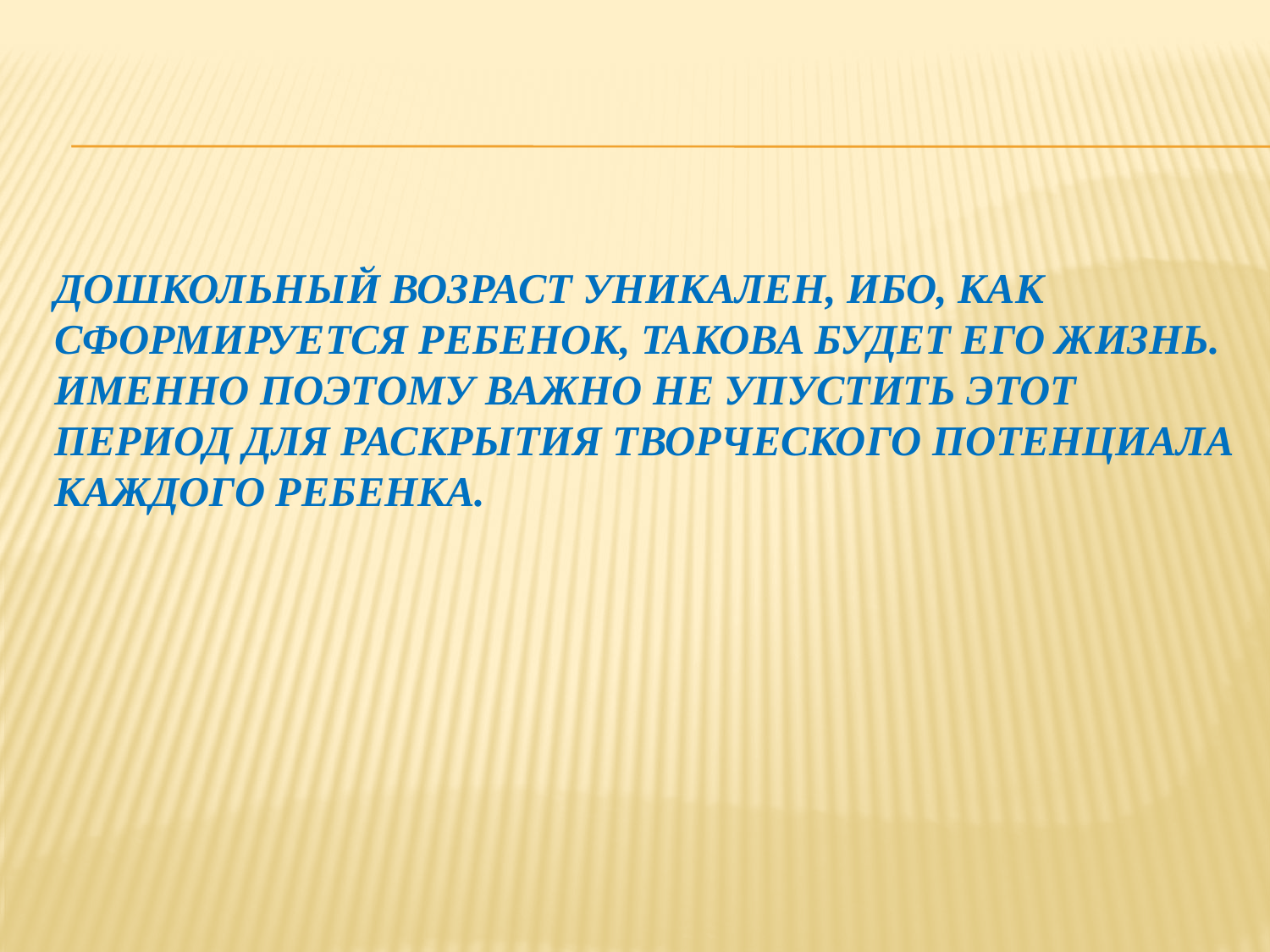

# Дошкольный возраст уникален, ибо, как сформируется ребенок, такова будет его жизнь. Именно поэтому важно не упустить этот период для раскрытия творческого потенциала каждого ребенка.